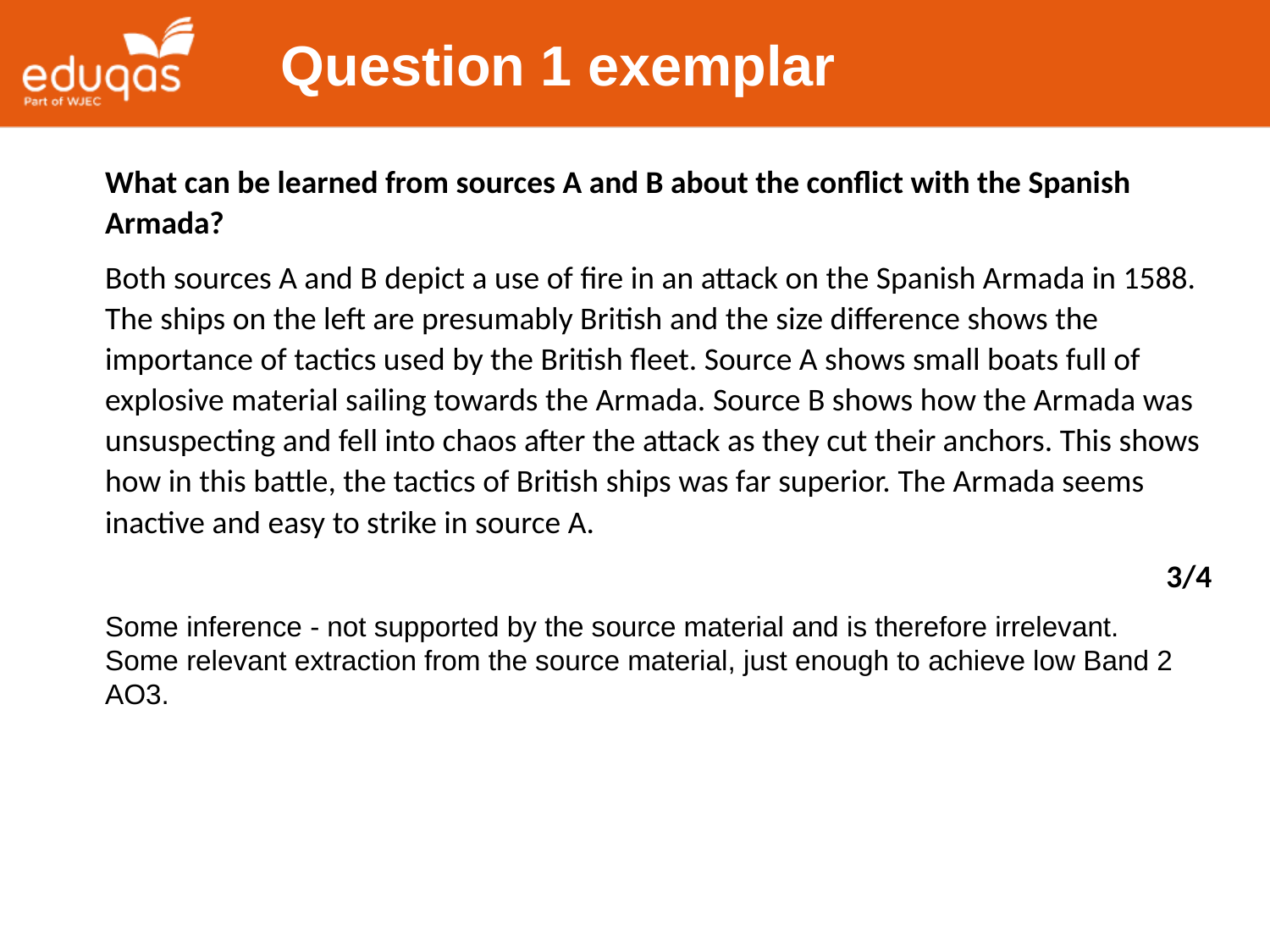

# Question 1 exemplar
What can be learned from sources A and B about the conflict with the Spanish Armada?
Both sources A and B depict a use of fire in an attack on the Spanish Armada in 1588. The ships on the left are presumably British and the size difference shows the importance of tactics used by the British fleet. Source A shows small boats full of explosive material sailing towards the Armada. Source B shows how the Armada was unsuspecting and fell into chaos after the attack as they cut their anchors. This shows how in this battle, the tactics of British ships was far superior. The Armada seems inactive and easy to strike in source A.
3/4
Some inference - not supported by the source material and is therefore irrelevant.
Some relevant extraction from the source material, just enough to achieve low Band 2 AO3.